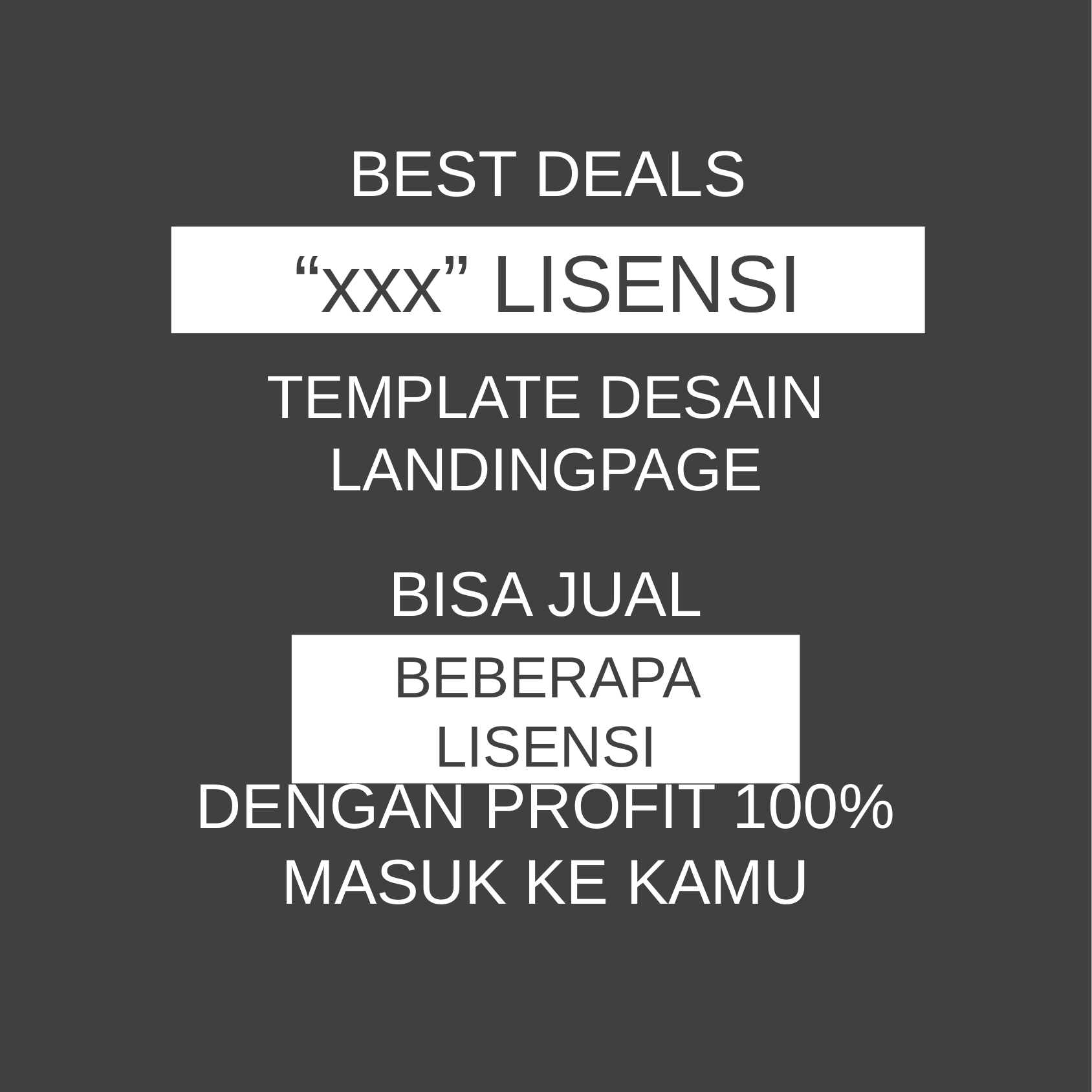

BEST DEALS
“xxx” LISENSI
TEMPLATE DESAIN
LANDINGPAGE
BISA JUAL
BEBERAPA LISENSI
DENGAN PROFIT 100% MASUK KE KAMU